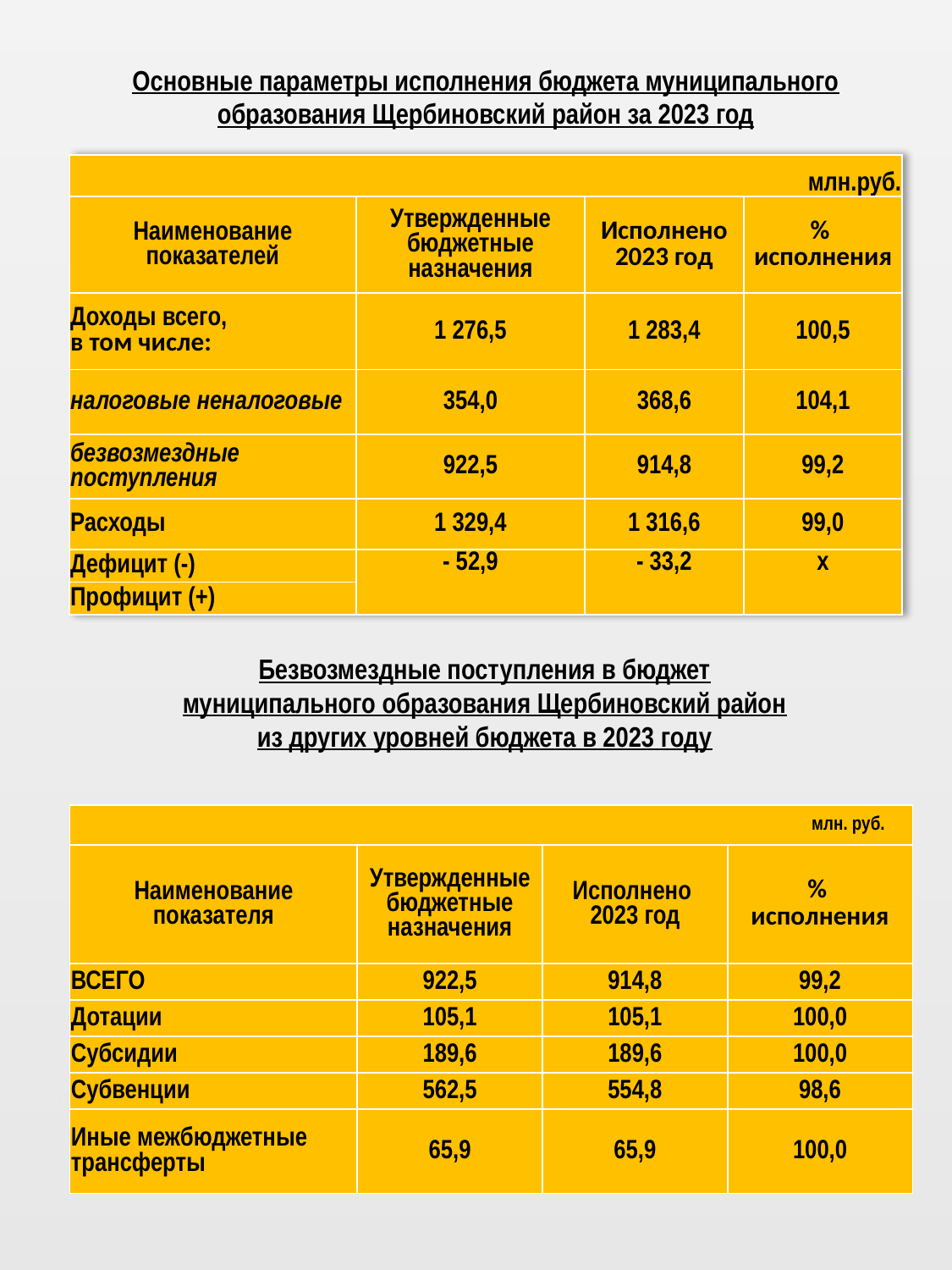

Основные параметры исполнения бюджета муниципального образования Щербиновский район за 2023 год
| млн.руб. |  |  |  |
| --- | --- | --- | --- |
| Наименование показателей | Утвержденные бюджетные назначения | Исполнено 2023 год | % исполнения |
| Доходы всего, в том числе: | 1 276,5 | 1 283,4 | 100,5 |
| налоговые неналоговые | 354,0 | 368,6 | 104,1 |
| безвозмездные поступления | 922,5 | 914,8 | 99,2 |
| Расходы | 1 329,4 | 1 316,6 | 99,0 |
| Дефицит (-) | - 52,9 | - 33,2 | х |
| Профицит (+) |  |  |  |
Безвозмездные поступления в бюджет
муниципального образования Щербиновский район
из других уровней бюджета в 2023 году
| млн. руб. |  |  |  |
| --- | --- | --- | --- |
| Наименование показателя | Утвержденные бюджетные назначения | Исполнено 2023 год | % исполнения |
| ВСЕГО | 922,5 | 914,8 | 99,2 |
| Дотации | 105,1 | 105,1 | 100,0 |
| Субсидии | 189,6 | 189,6 | 100,0 |
| Субвенции | 562,5 | 554,8 | 98,6 |
| Иные межбюджетные трансферты | 65,9 | 65,9 | 100,0 |